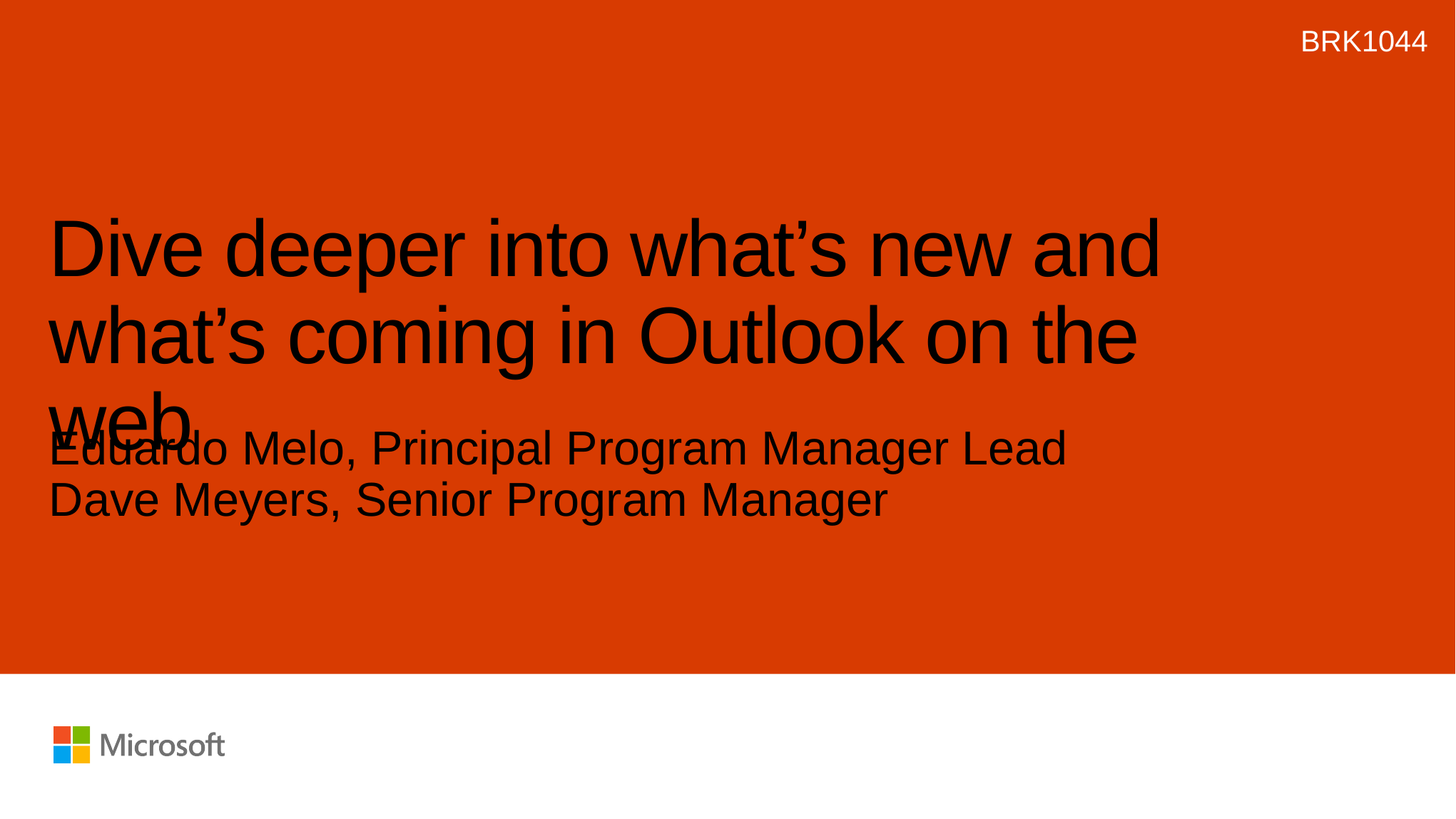

BRK1044
# Dive deeper into what’s new and what’s coming in Outlook on the web
Eduardo Melo, Principal Program Manager Lead
Dave Meyers, Senior Program Manager